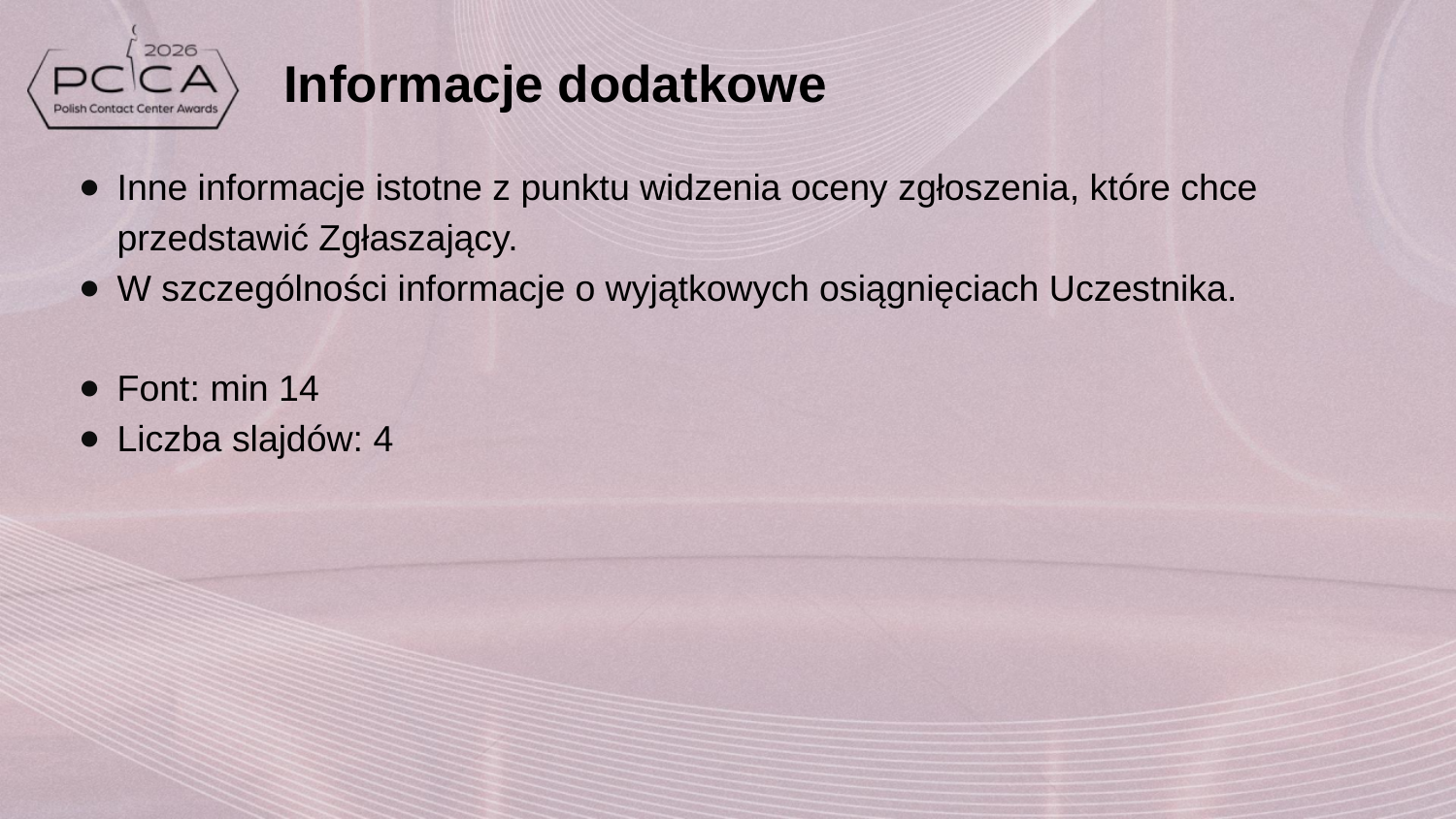

# Informacje dodatkowe
Inne informacje istotne z punktu widzenia oceny zgłoszenia, które chce przedstawić Zgłaszający.
W szczególności informacje o wyjątkowych osiągnięciach Uczestnika.

Font: min 14
Liczba slajdów: 4